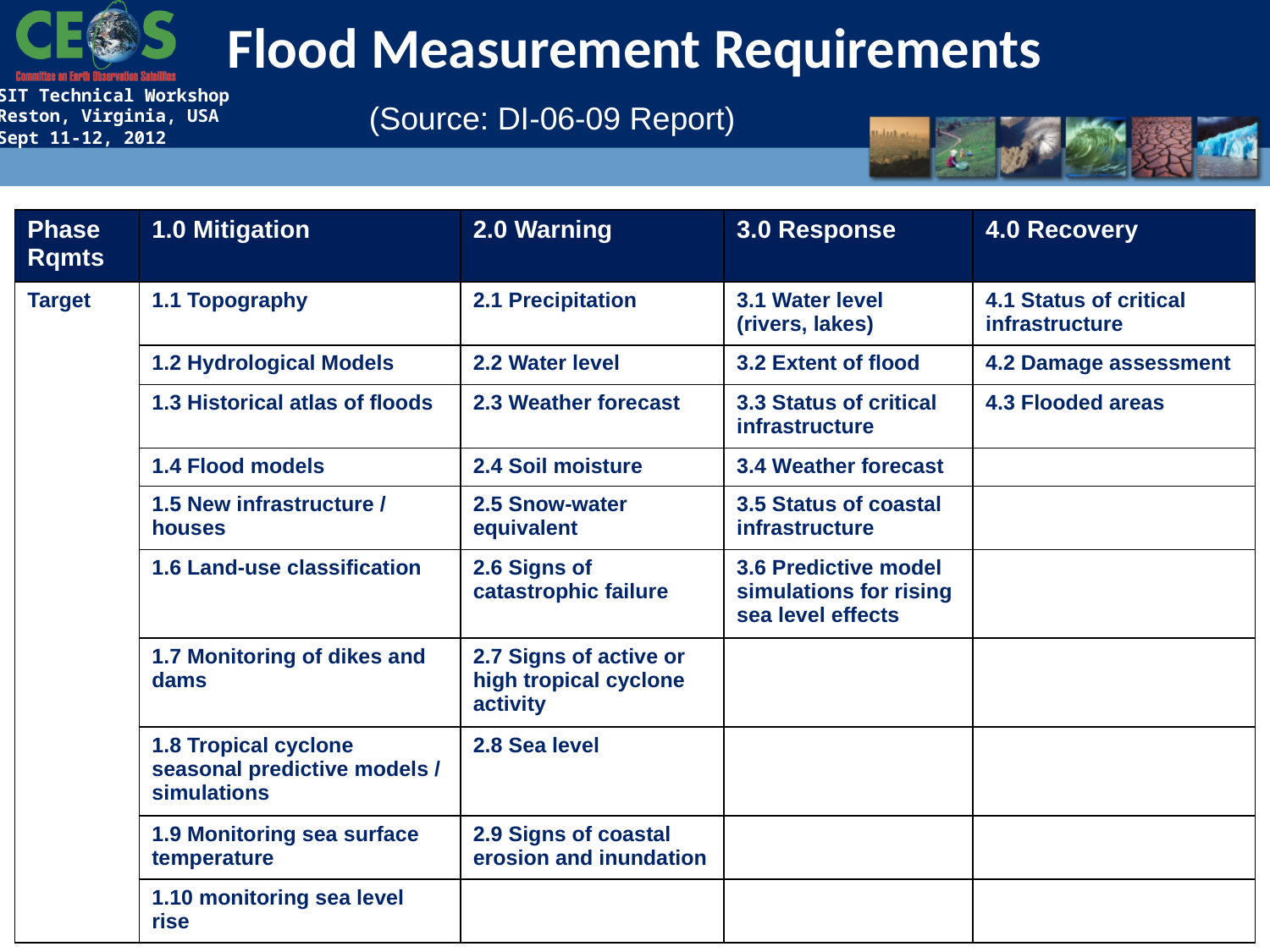

# Flood Measurement Requirements
(Source: DI-06-09 Report)
| Phase Rqmts | 1.0 Mitigation | 2.0 Warning | 3.0 Response | 4.0 Recovery |
| --- | --- | --- | --- | --- |
| Target | 1.1 Topography | 2.1 Precipitation | 3.1 Water level (rivers, lakes) | 4.1 Status of critical infrastructure |
|  | 1.2 Hydrological Models | 2.2 Water level | 3.2 Extent of flood | 4.2 Damage assessment |
|  | 1.3 Historical atlas of floods | 2.3 Weather forecast | 3.3 Status of critical infrastructure | 4.3 Flooded areas |
|  | 1.4 Flood models | 2.4 Soil moisture | 3.4 Weather forecast |  |
|  | 1.5 New infrastructure / houses | 2.5 Snow-water equivalent | 3.5 Status of coastal infrastructure |  |
|  | 1.6 Land-use classification | 2.6 Signs of catastrophic failure | 3.6 Predictive model simulations for rising sea level effects |  |
|  | 1.7 Monitoring of dikes and dams | 2.7 Signs of active or high tropical cyclone activity |  |  |
|  | 1.8 Tropical cyclone seasonal predictive models / simulations | 2.8 Sea level |  |  |
|  | 1.9 Monitoring sea surface temperature | 2.9 Signs of coastal erosion and inundation |  |  |
|  | 1.10 monitoring sea level rise |  |  |  |